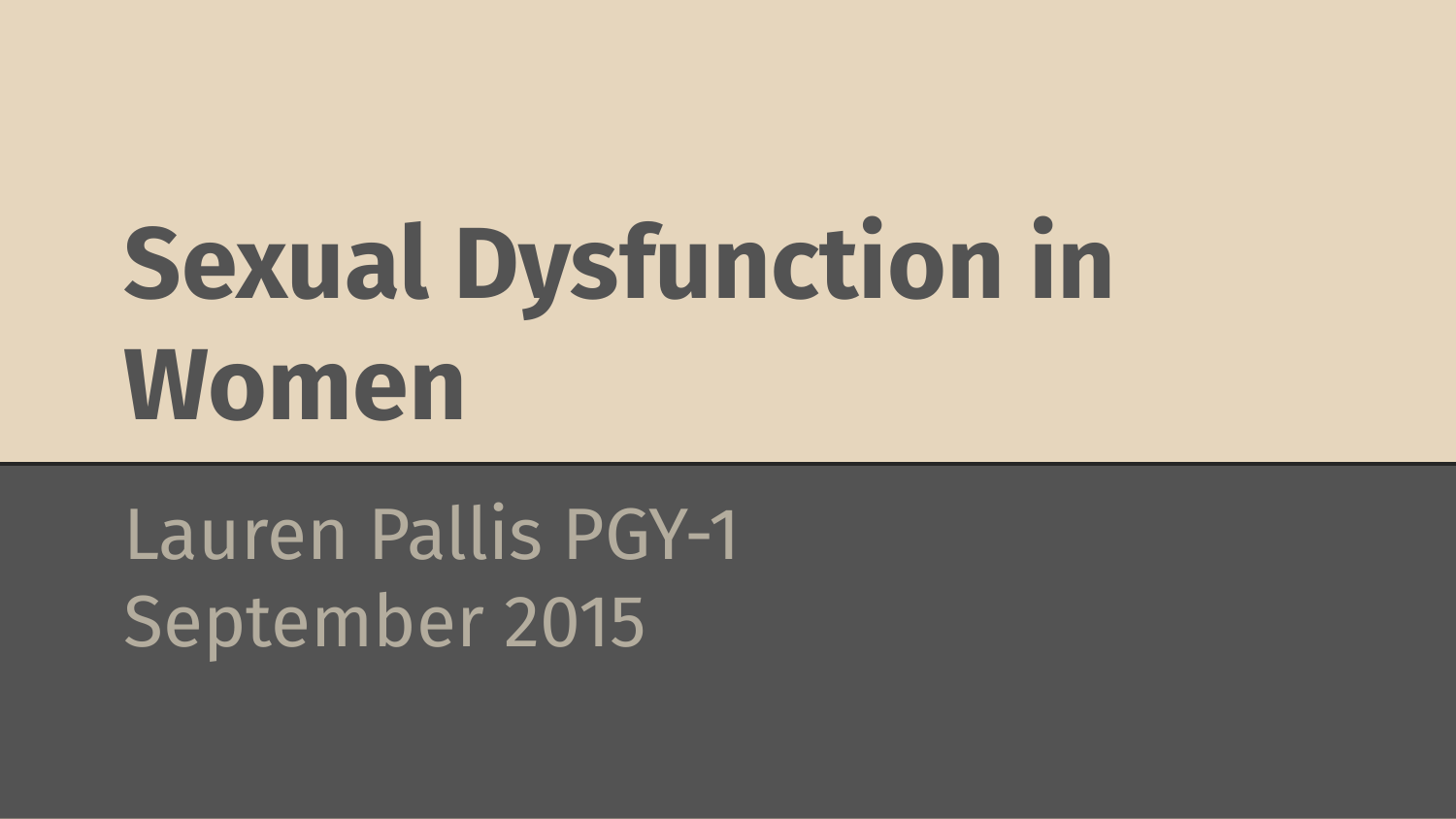

# Sexual Dysfunction in Women
Lauren Pallis PGY-1
September 2015